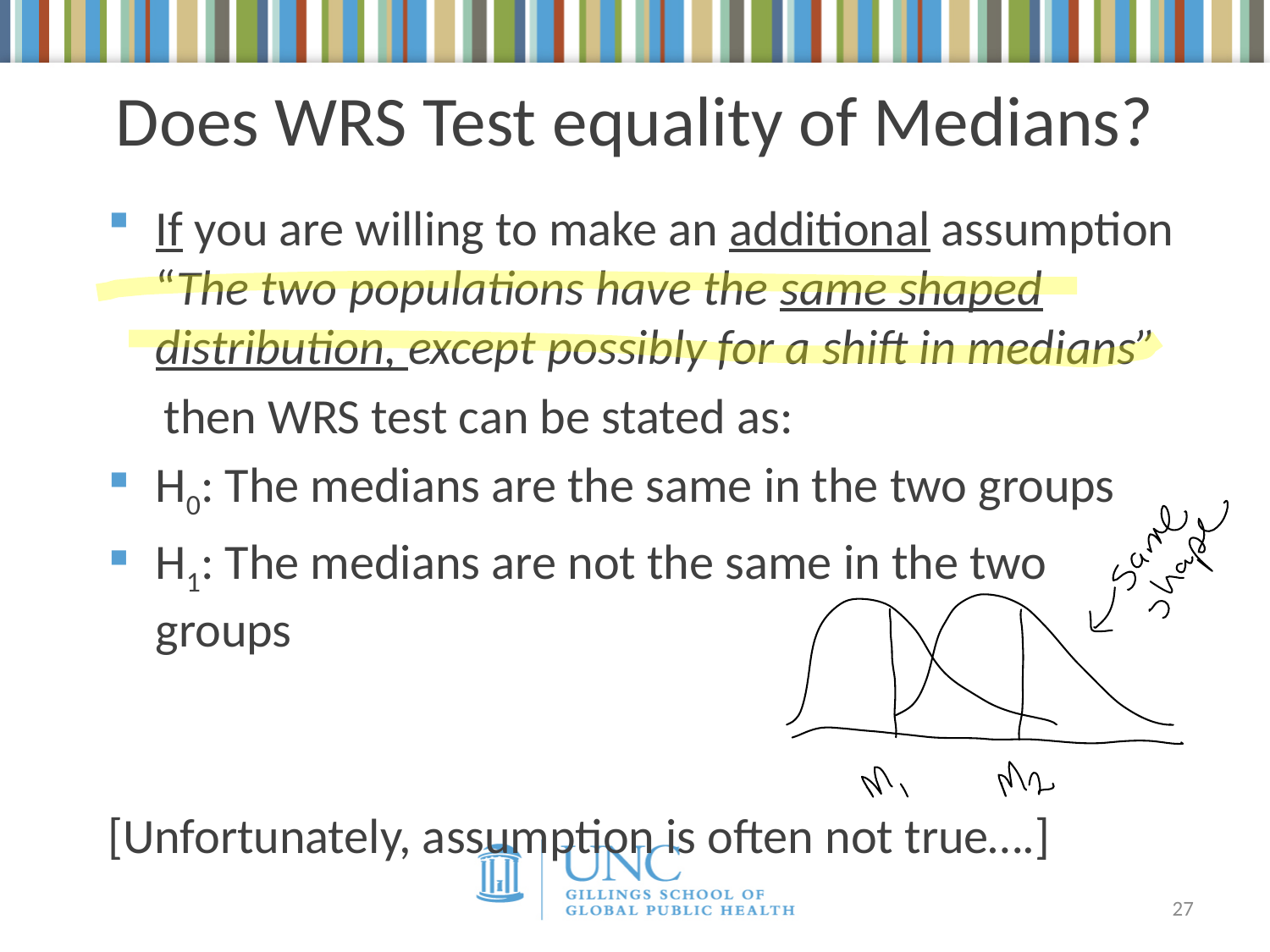

# Does WRS Test equality of Medians?
If you are willing to make an additional assumption “The two populations have the same shaped distribution, except possibly for a shift in medians”
     then WRS test can be stated as:
H0: The medians are the same in the two groups
H1: The medians are not the same in the two groups

[Unfortunately, assumption is often not true….]

27